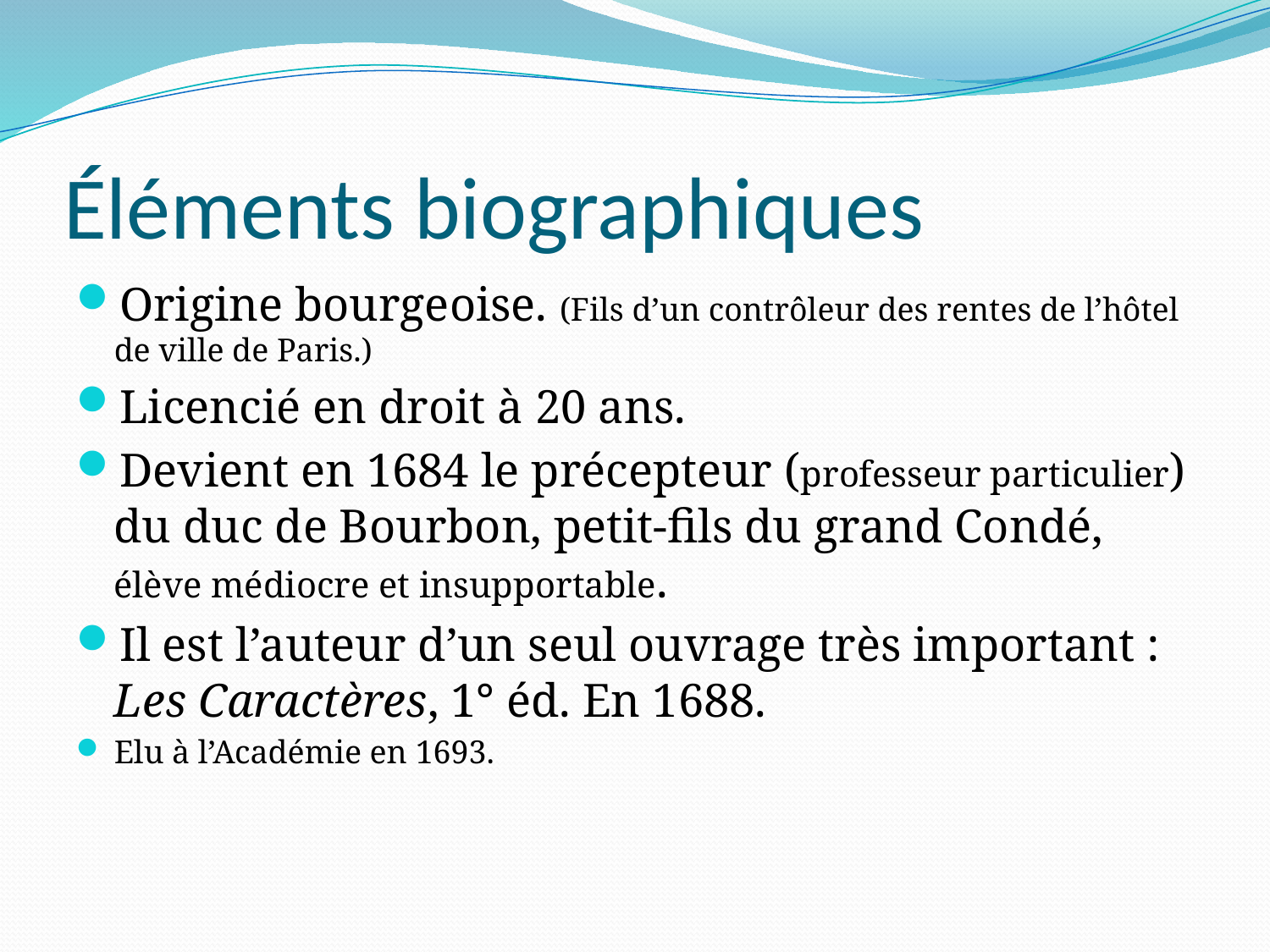

# Éléments biographiques
Origine bourgeoise. (Fils d’un contrôleur des rentes de l’hôtel de ville de Paris.)
Licencié en droit à 20 ans.
Devient en 1684 le précepteur (professeur particulier) du duc de Bourbon, petit-fils du grand Condé, élève médiocre et insupportable.
Il est l’auteur d’un seul ouvrage très important : Les Caractères, 1° éd. En 1688.
Elu à l’Académie en 1693.